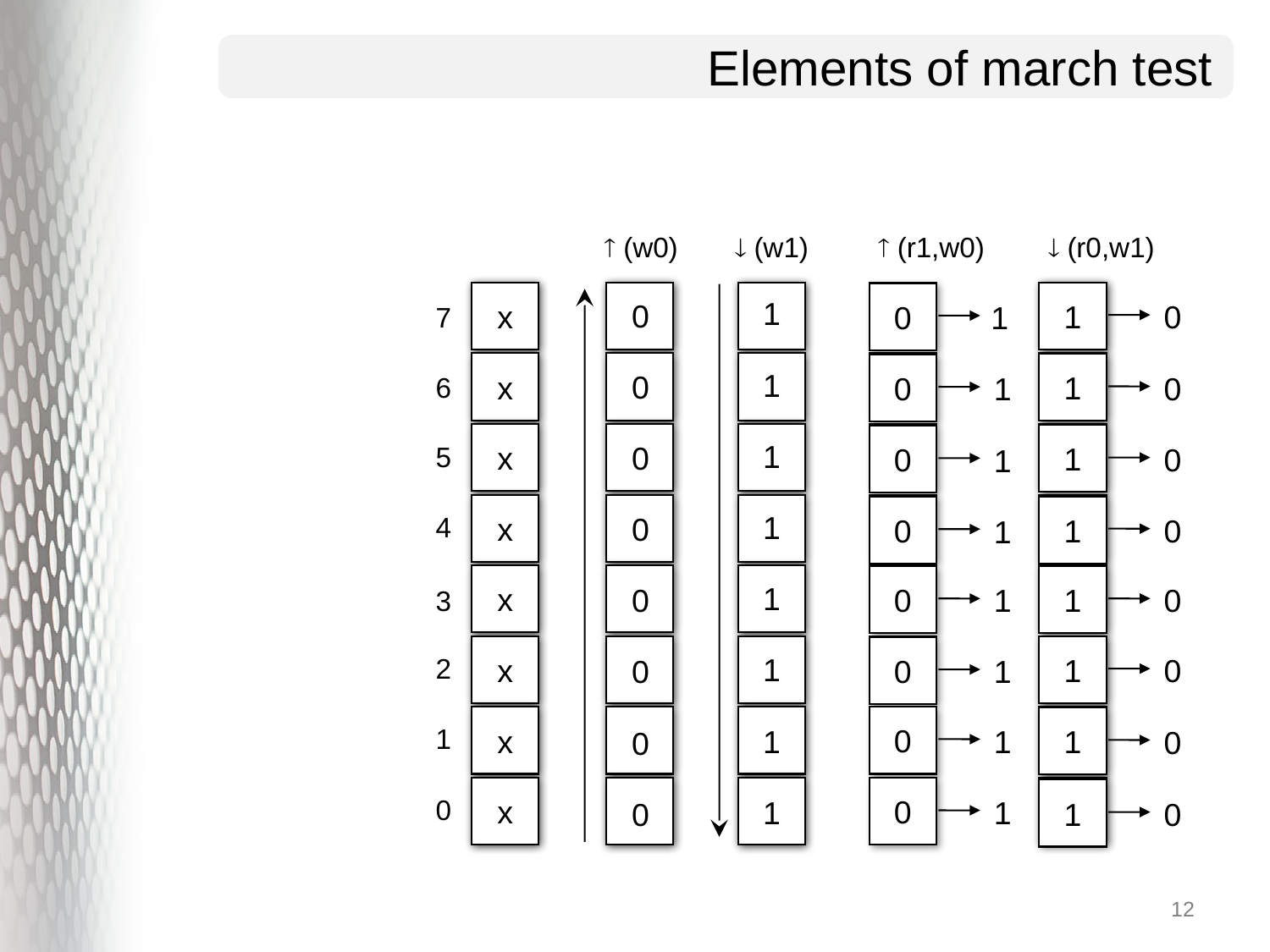

# Elements of march test
↑ (w0)

↓ (w1)

↑ (r1,w0)
1
1
1
1
1
1
1
1

↓ (r0,w1)
0
0
0
0
0
0
0
0

x
x
x
x
x
x
x
x
1
0

0
1

1
0
7
6
5
4
3
2
1
0
1
0

0
1

1
0
1
0

0
1

1
0
1
0

0
1

1
0
1
0

0
1

1
0
1
0

0
1

1
0
0
1

1
0

1
0
0
1

1
0

1
0